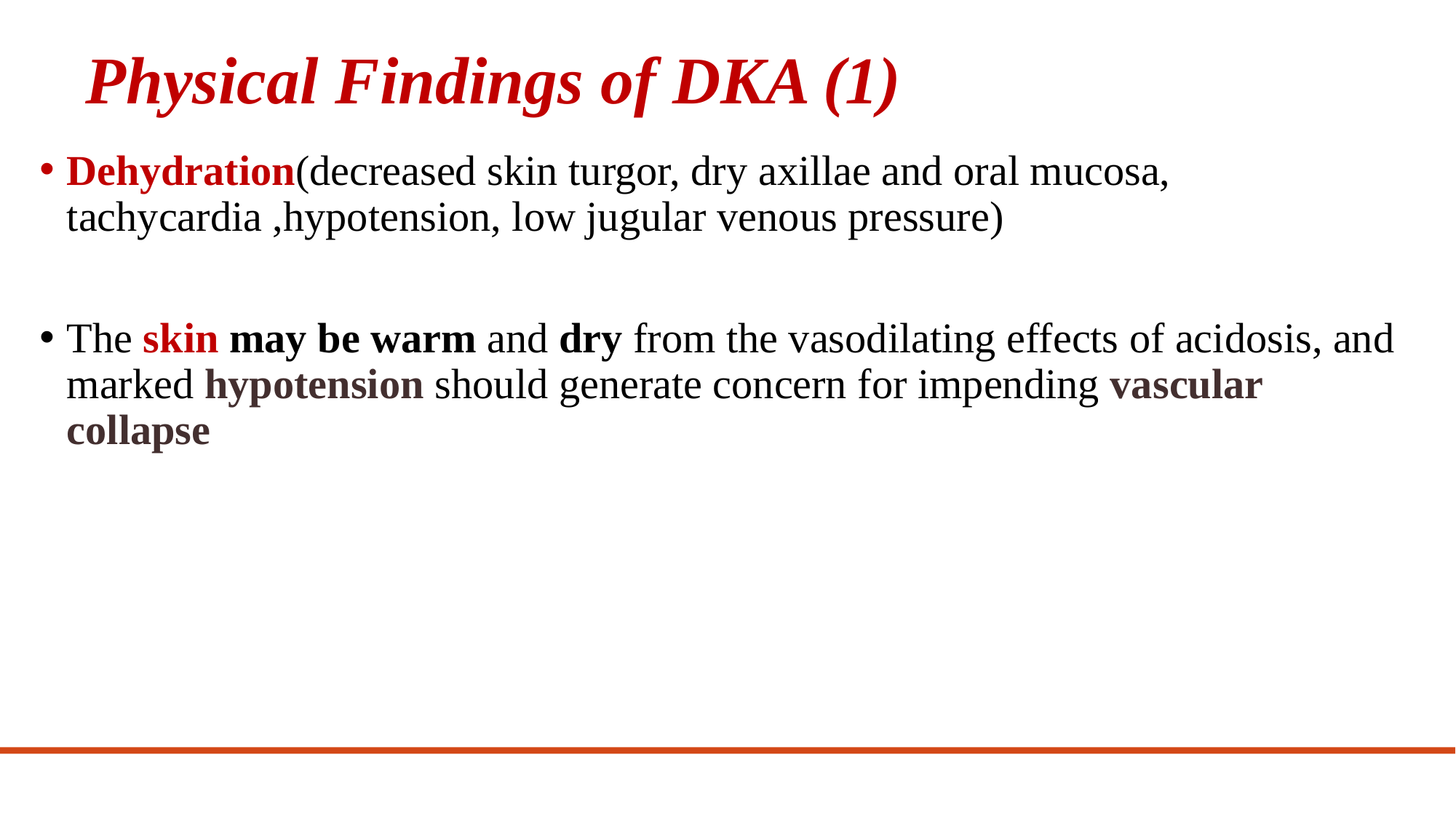

# Physical Findings of DKA (1)
Dehydration(decreased skin turgor, dry axillae and oral mucosa, tachycardia ,hypotension, low jugular venous pressure)

The skin may be warm and dry from the vasodilating effects of acidosis, and marked hypotension should generate concern for impending vascular collapse